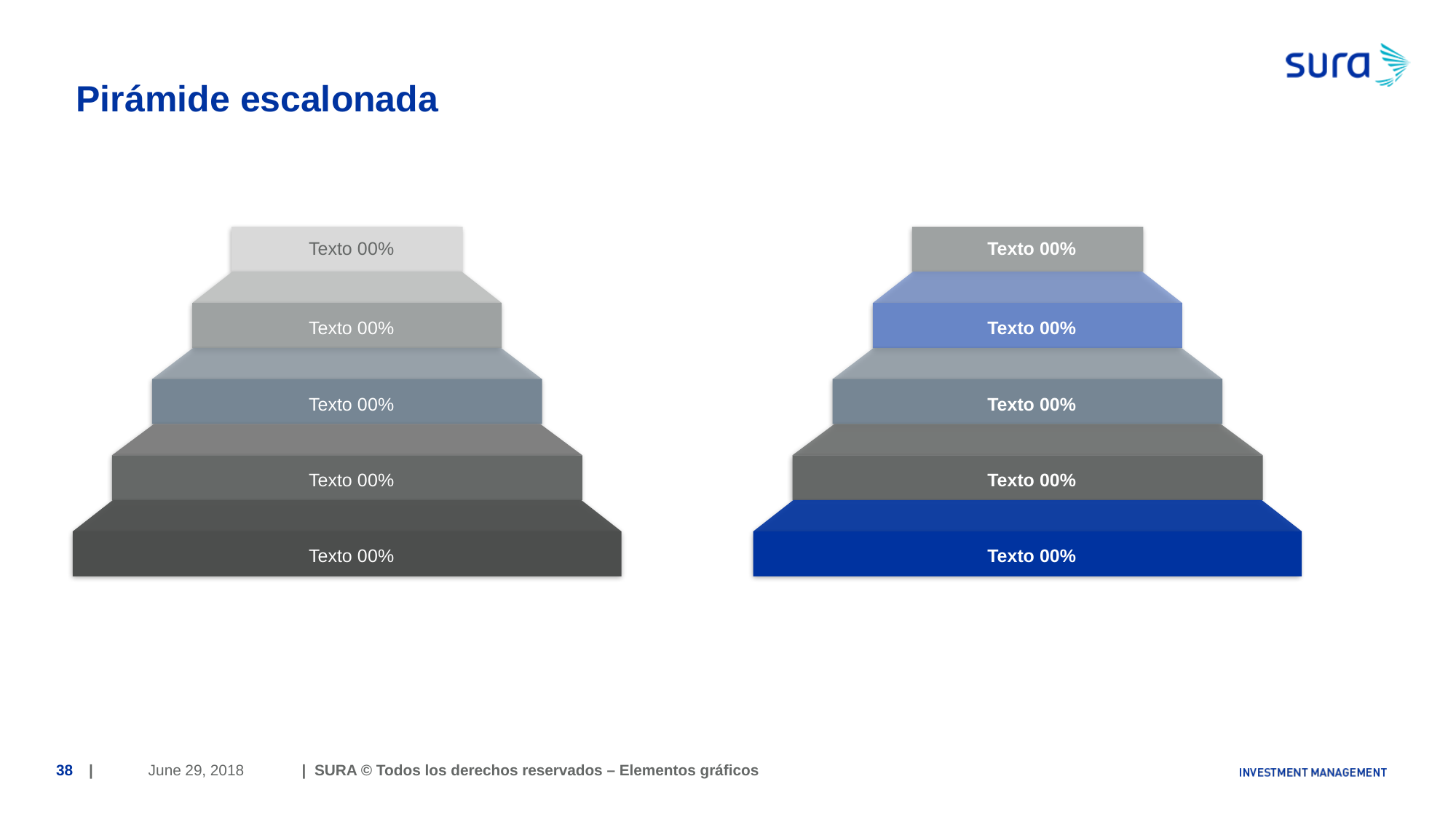

# Pirámide escalonada

Texto 00%
Texto 00%

Texto 00%
Texto 00%

Texto 00%
Texto 00%

Texto 00%
Texto 00%

Texto 00%
Texto 00%
June 29, 2018
38
|                                                  |  SURA © Todos los derechos reservados – Elementos gráficos